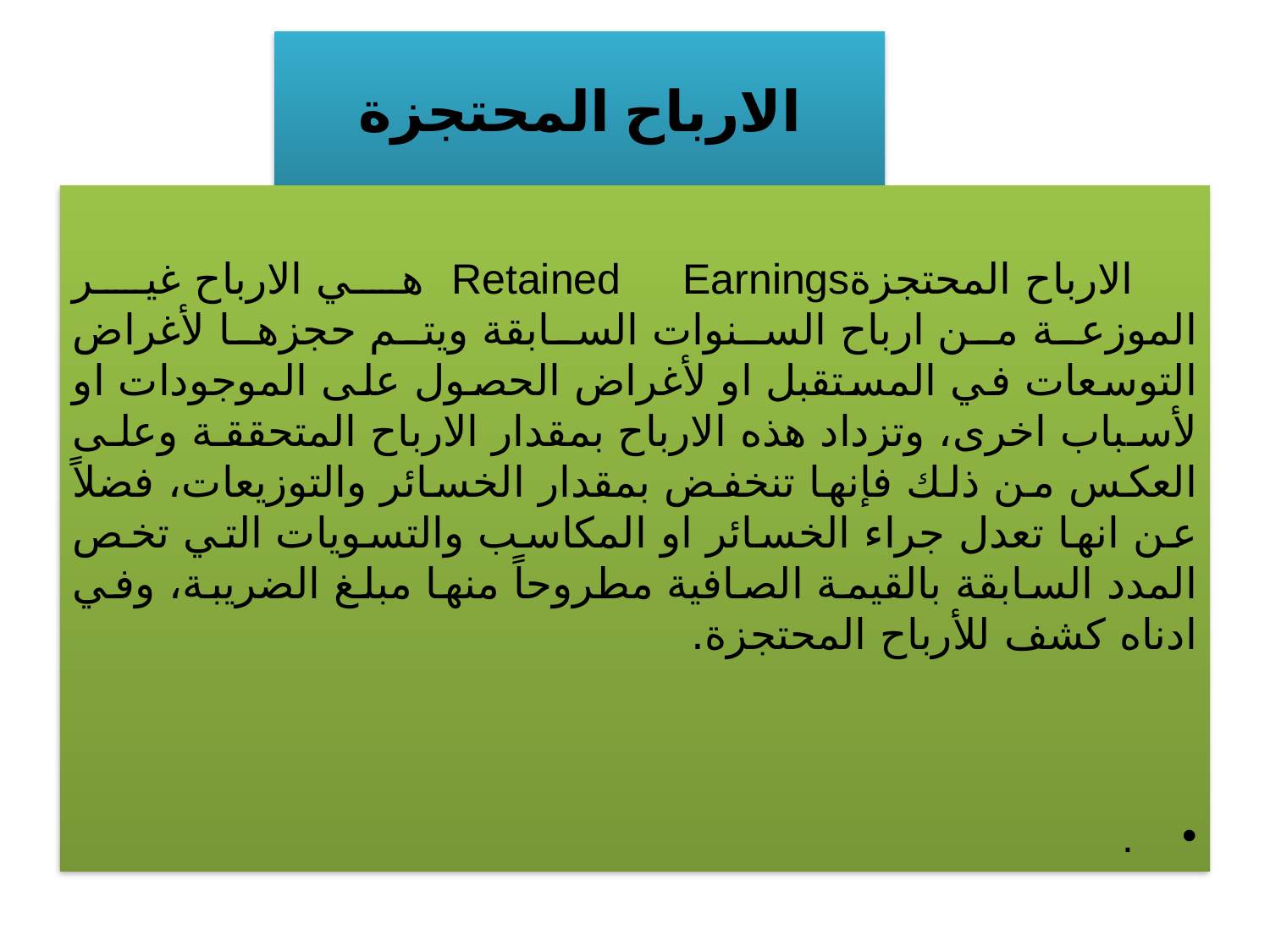

# الارباح المحتجزة

الارباح المحتجزةRetained Earnings  هي الارباح غير الموزعة من ارباح السنوات السابقة ويتم حجزها لأغراض التوسعات في المستقبل او لأغراض الحصول على الموجودات او لأسباب اخرى، وتزداد هذه الارباح بمقدار الارباح المتحققة وعلى العكس من ذلك فإنها تنخفض بمقدار الخسائر والتوزيعات، فضلاً عن انها تعدل جراء الخسائر او المكاسب والتسويات التي تخص المدد السابقة بالقيمة الصافية مطروحاً منها مبلغ الضريبة، وفي ادناه كشف للأرباح المحتجزة.

.